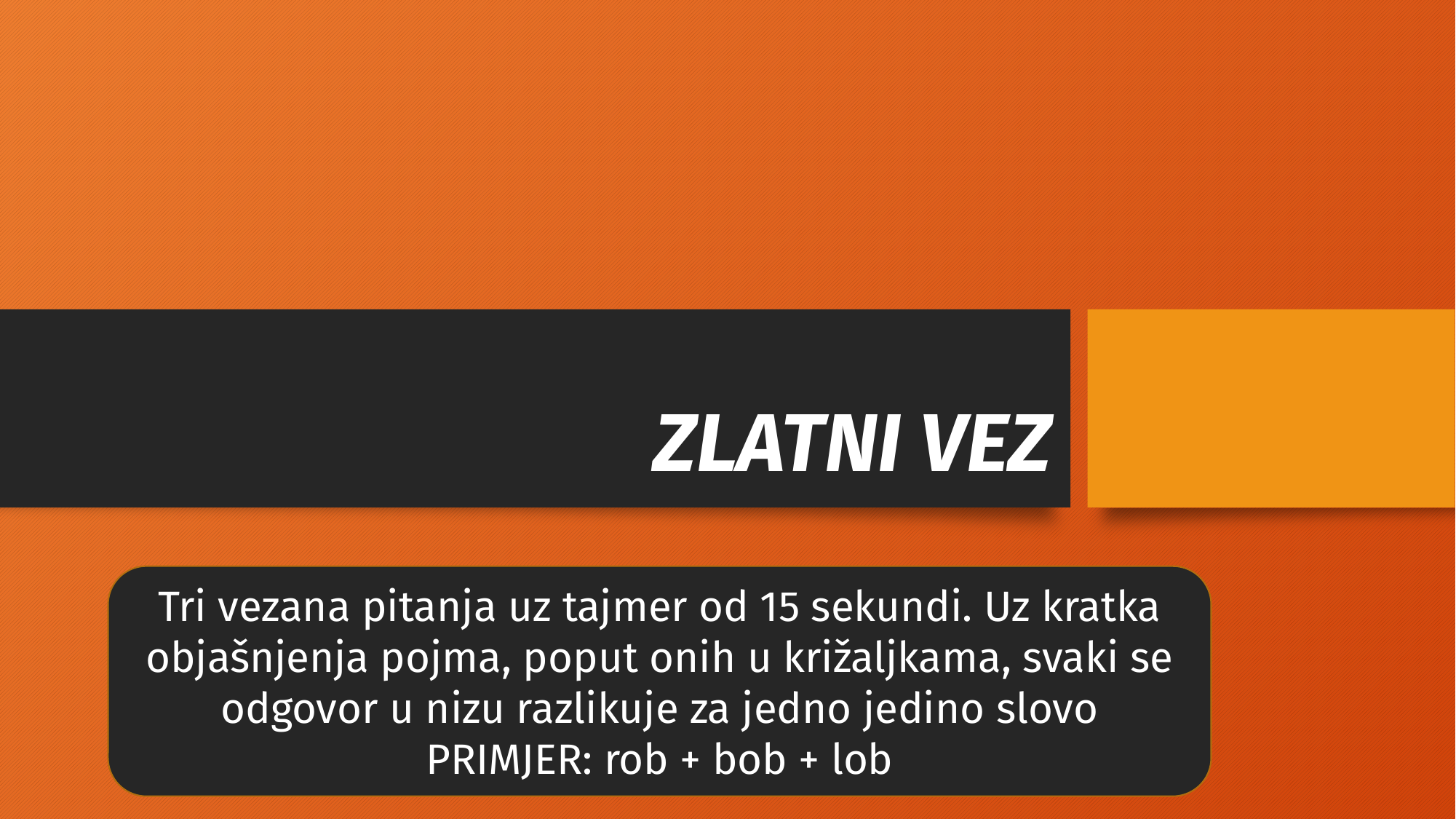

# ZLATNI VEZ
Tri vezana pitanja uz tajmer od 15 sekundi. Uz kratka objašnjenja pojma, poput onih u križaljkama, svaki se odgovor u nizu razlikuje za jedno jedino slovo
PRIMJER: rob + bob + lob